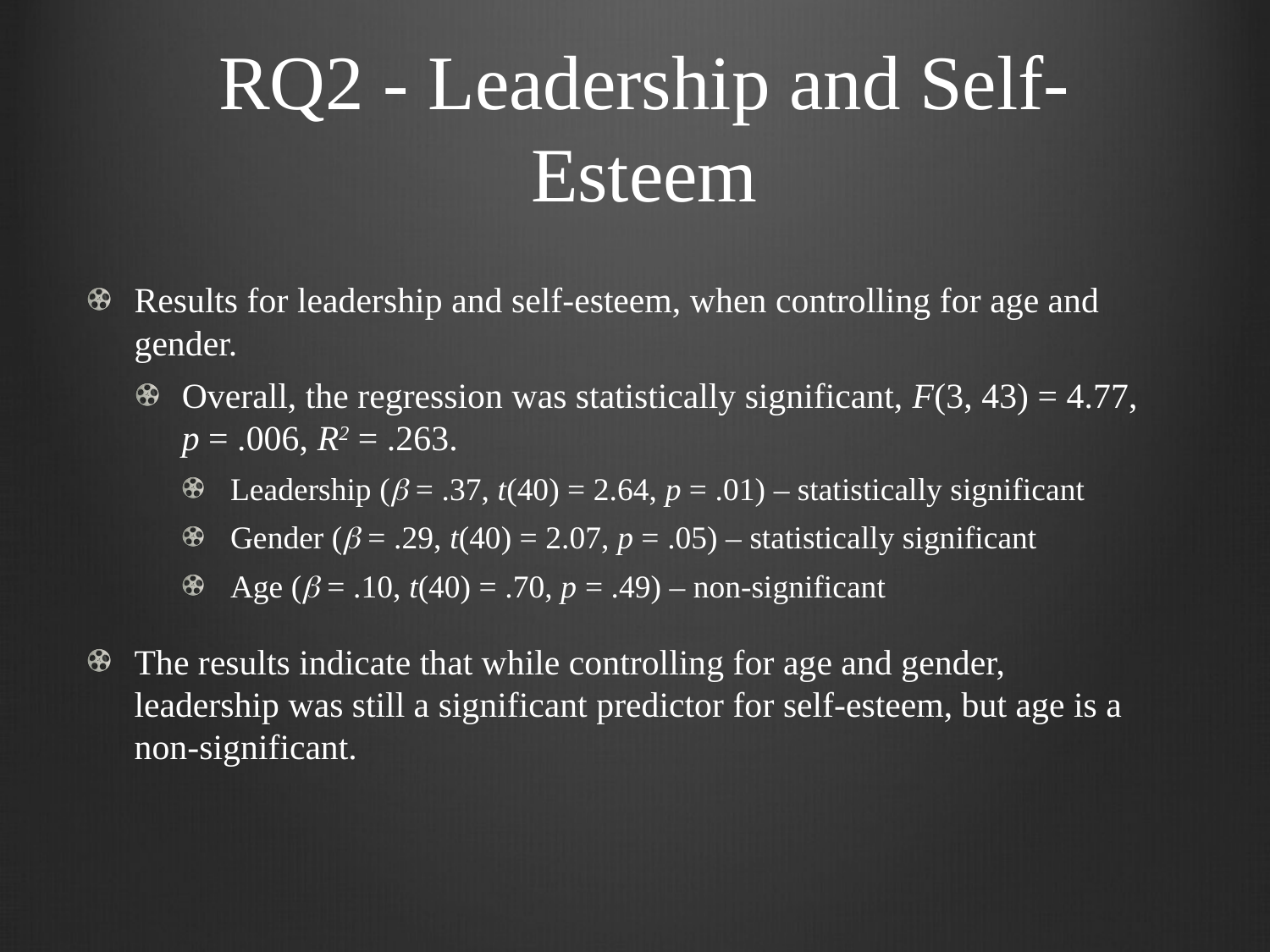

# RQ2 - Leadership and Self-Esteem
Results for leadership and self-esteem, when controlling for age and gender.
Overall, the regression was statistically significant, F(3, 43) = 4.77, p = .006, R2 = .263.
Leadership (β = .37, t(40) = 2.64, p = .01) – statistically significant
Gender (β = .29, t(40) = 2.07, p = .05) – statistically significant
Age (β = .10, t(40) = .70, p = .49) – non-significant
The results indicate that while controlling for age and gender, leadership was still a significant predictor for self-esteem, but age is a non-significant.